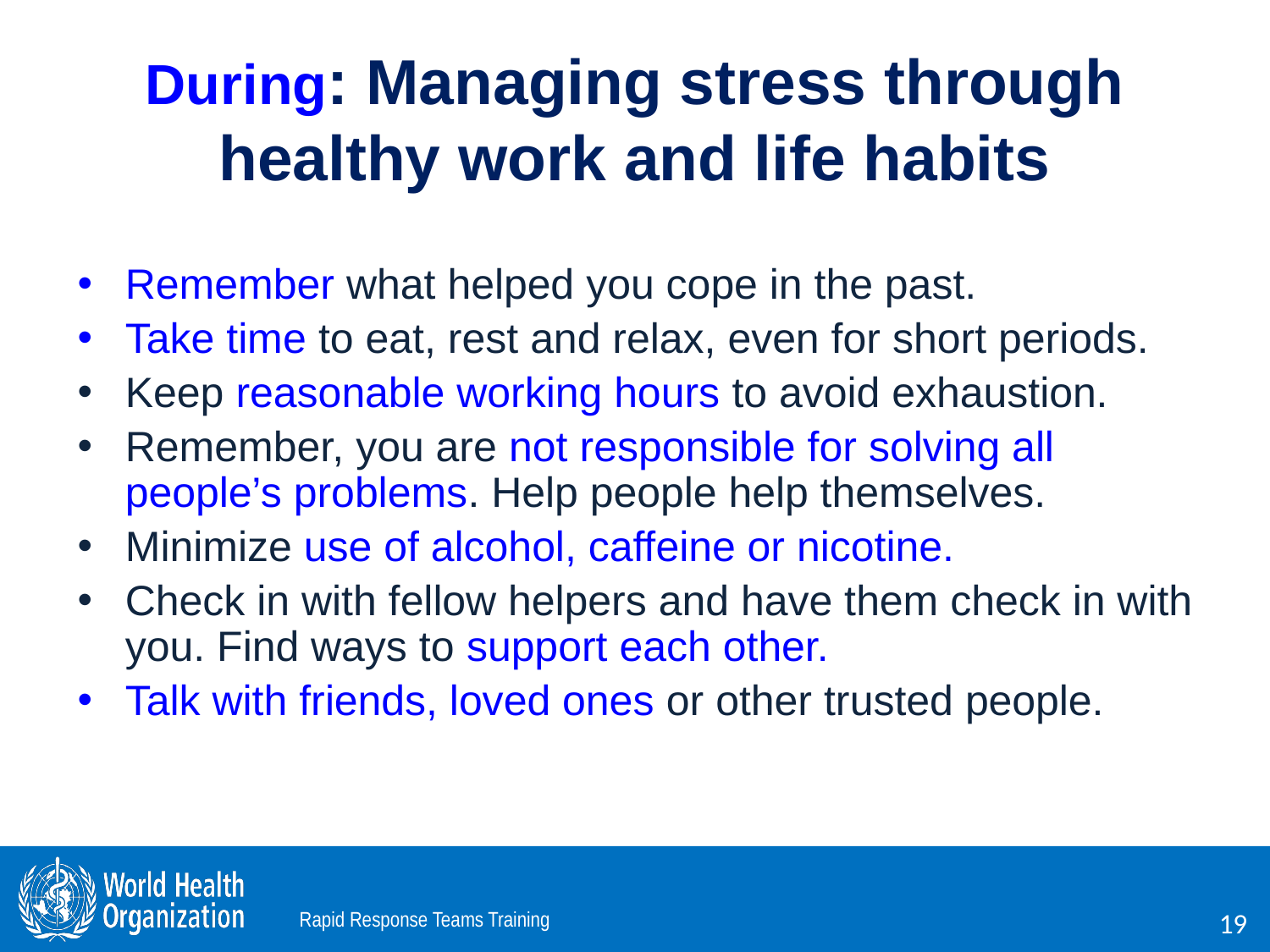

# During: Managing stress through healthy work and life habits
Remember what helped you cope in the past.
Take time to eat, rest and relax, even for short periods.
Keep reasonable working hours to avoid exhaustion.
Remember, you are not responsible for solving all people’s problems. Help people help themselves.
Minimize use of alcohol, caffeine or nicotine.
Check in with fellow helpers and have them check in with you. Find ways to support each other.
Talk with friends, loved ones or other trusted people.